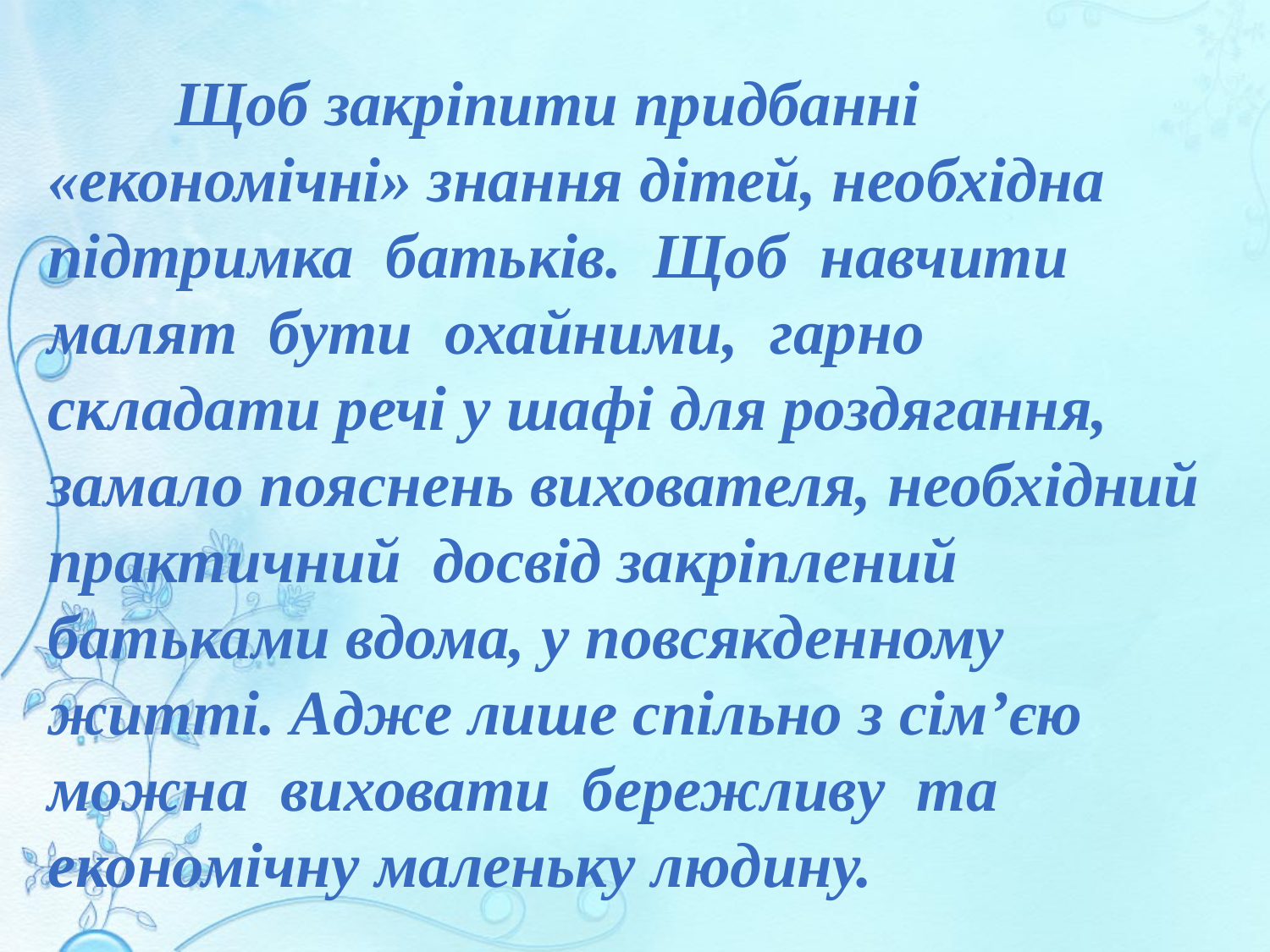

Щоб закріпити придбанні «економічні» знання дітей, необхідна підтримка  батьків.  Щоб  навчити  малят  бути  охайними,  гарно  складати речі у шафі для роздягання, замало пояснень вихователя, необхідний практичний  досвід закріплений батьками вдома, у повсякденному житті. Адже лише спільно з сім’єю  можна  виховати  бережливу  та  економічну маленьку людину.